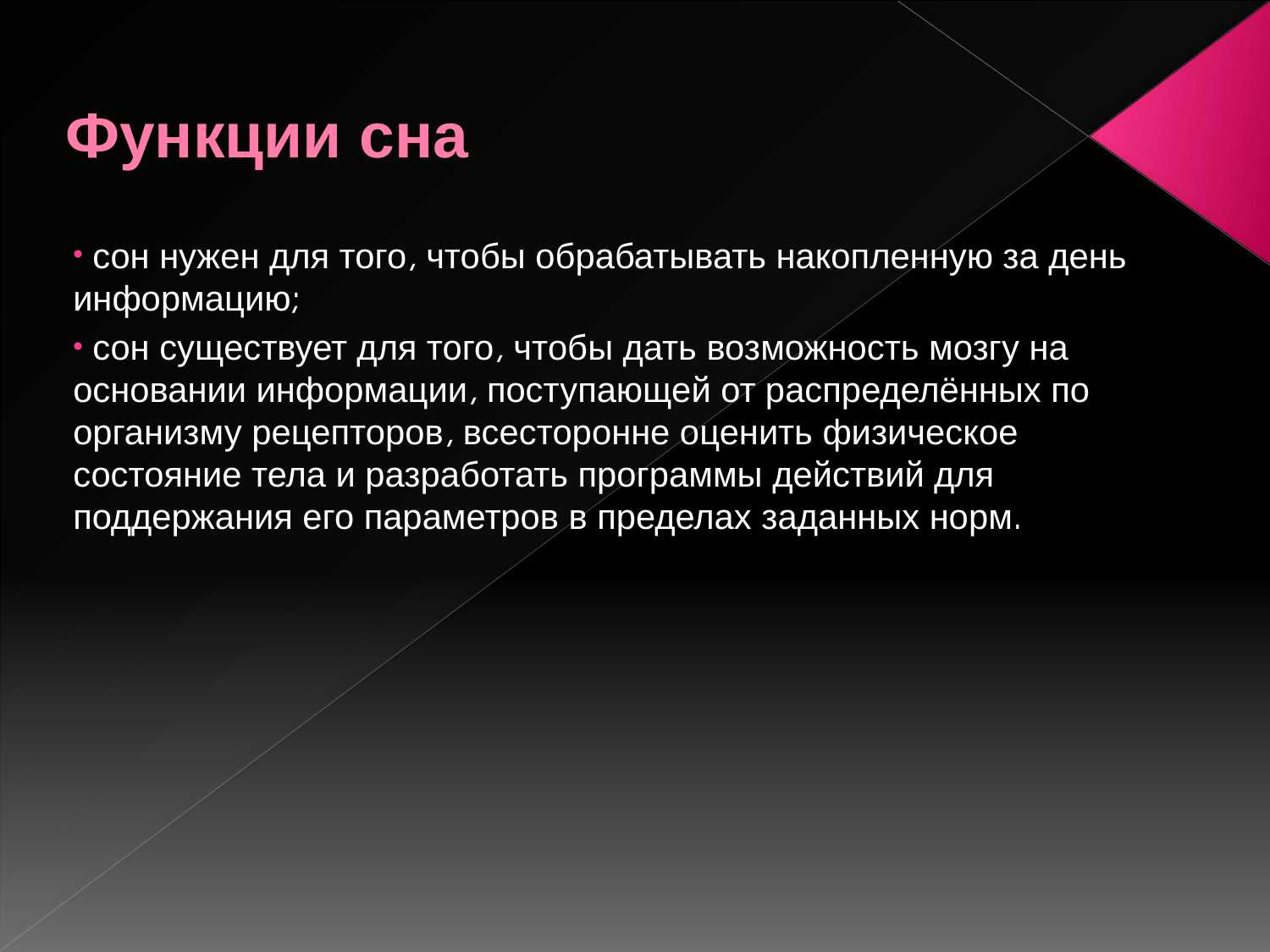

# Функции сна
 сон нужен для того, чтобы обрабатывать накопленную за день информацию;
 сон существует для того, чтобы дать возможность мозгу на основании информации, поступающей от распределённых по организму рецепторов, всесторонне оценить физическое состояние тела и разработать программы действий для поддержания его параметров в пределах заданных норм.